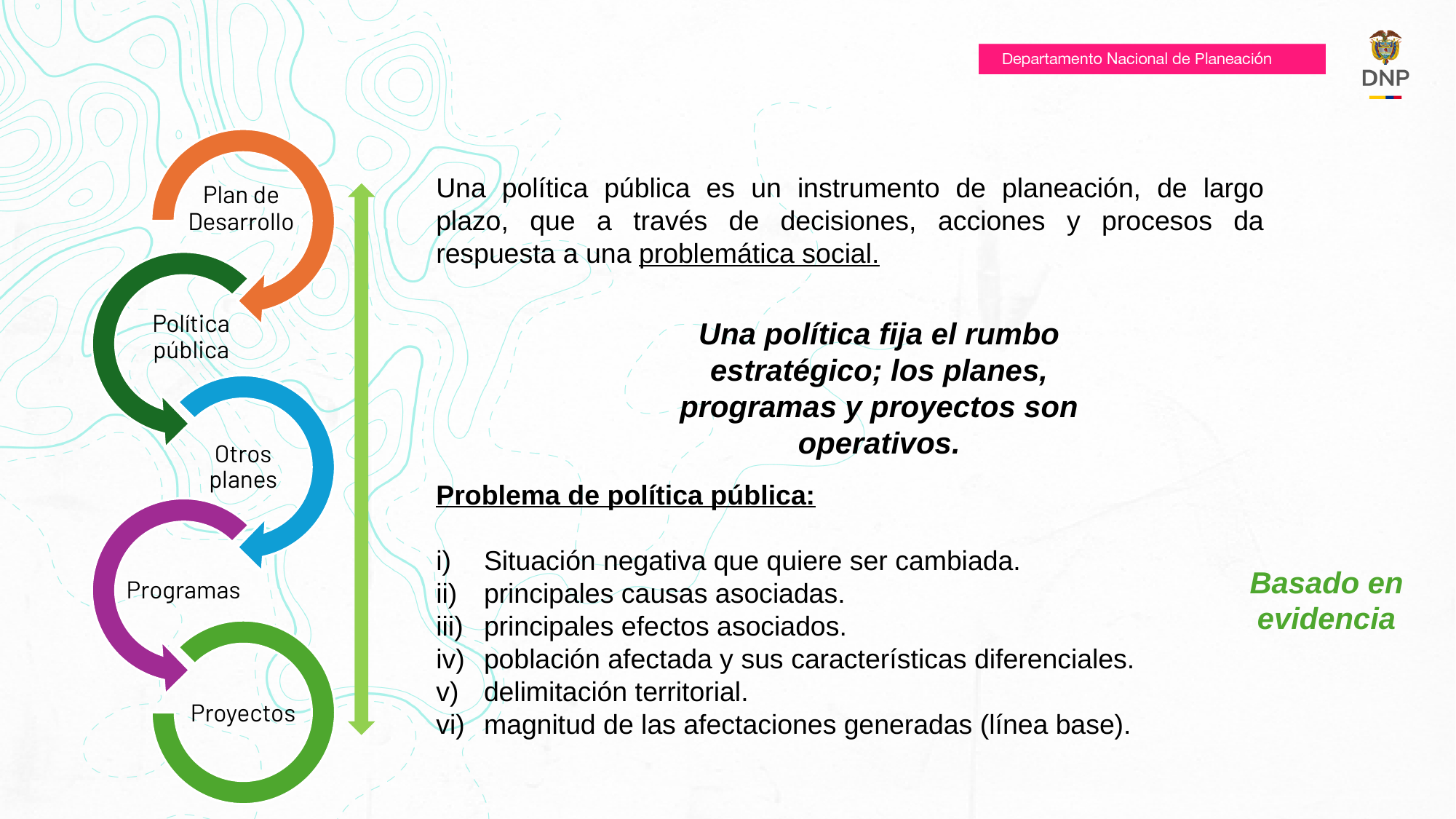

Política pública
Plan de Desarrollo
Otros planes
Programas
Proyectos

Una política pública es un instrumento de planeación, de largo plazo, que a través de decisiones, acciones y procesos da respuesta a una problemática social.

Una política fija el rumbo estratégico; los planes, programas y proyectos son operativos.
Problema de política pública:

Situación negativa que quiere ser cambiada.
principales causas asociadas.
principales efectos asociados.
población afectada y sus características diferenciales.
delimitación territorial.
magnitud de las afectaciones generadas (línea base).
Basado en evidencia